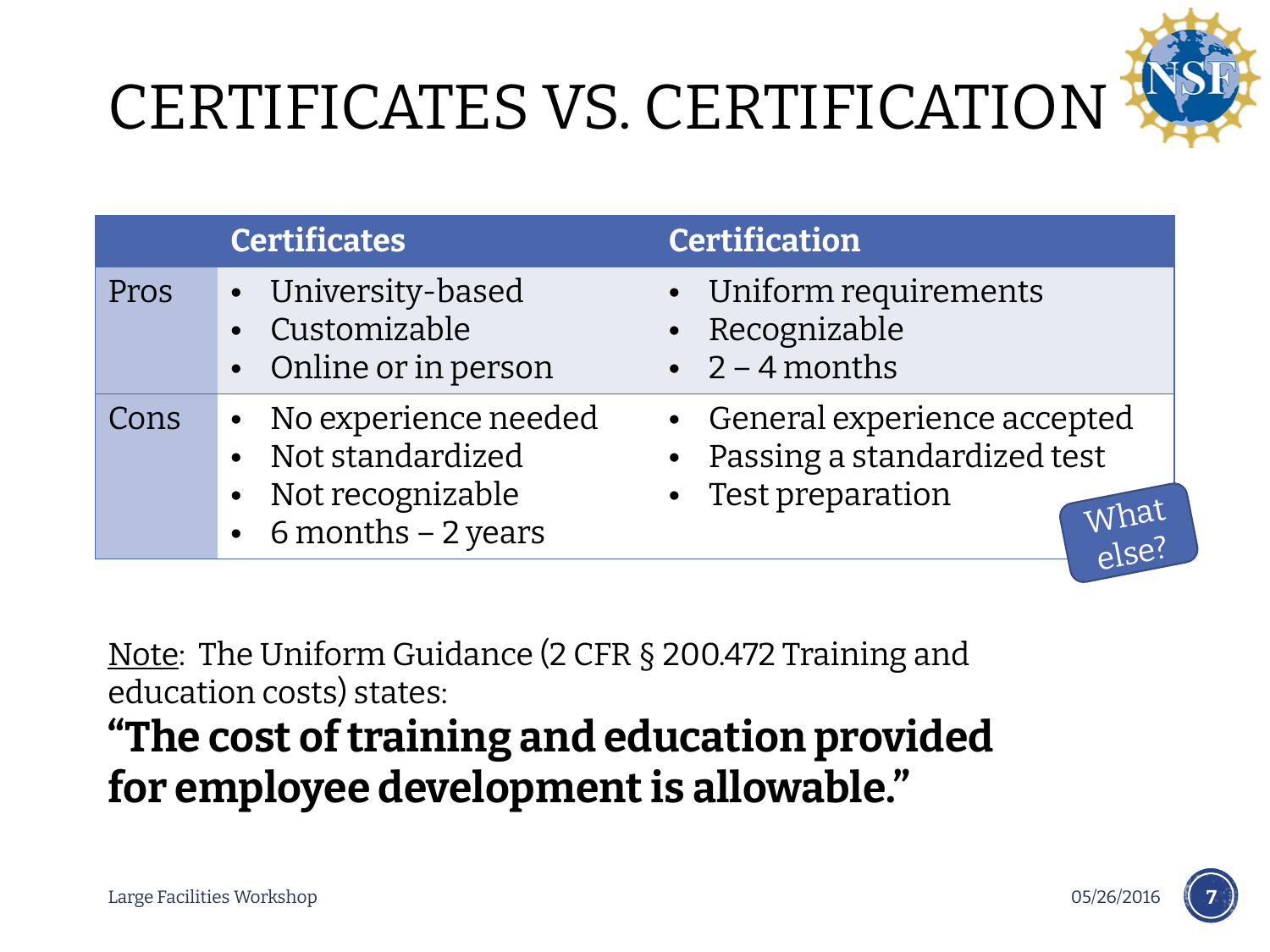

# Certificates vs. Certification
|  | Certificates | Certification |
| --- | --- | --- |
| Pros | University-based Customizable Online or in person | Uniform requirements Recognizable 2 – 4 months |
| Cons | No experience needed Not standardized Not recognizable 6 months – 2 years | General experience accepted Passing a standardized test Test preparation |
What else?
Note:  The Uniform Guidance (2 CFR § 200.472 Training and education costs) states:
“The cost of training and education provided for employee development is allowable.”
Large Facilities Workshop
05/26/2016
7